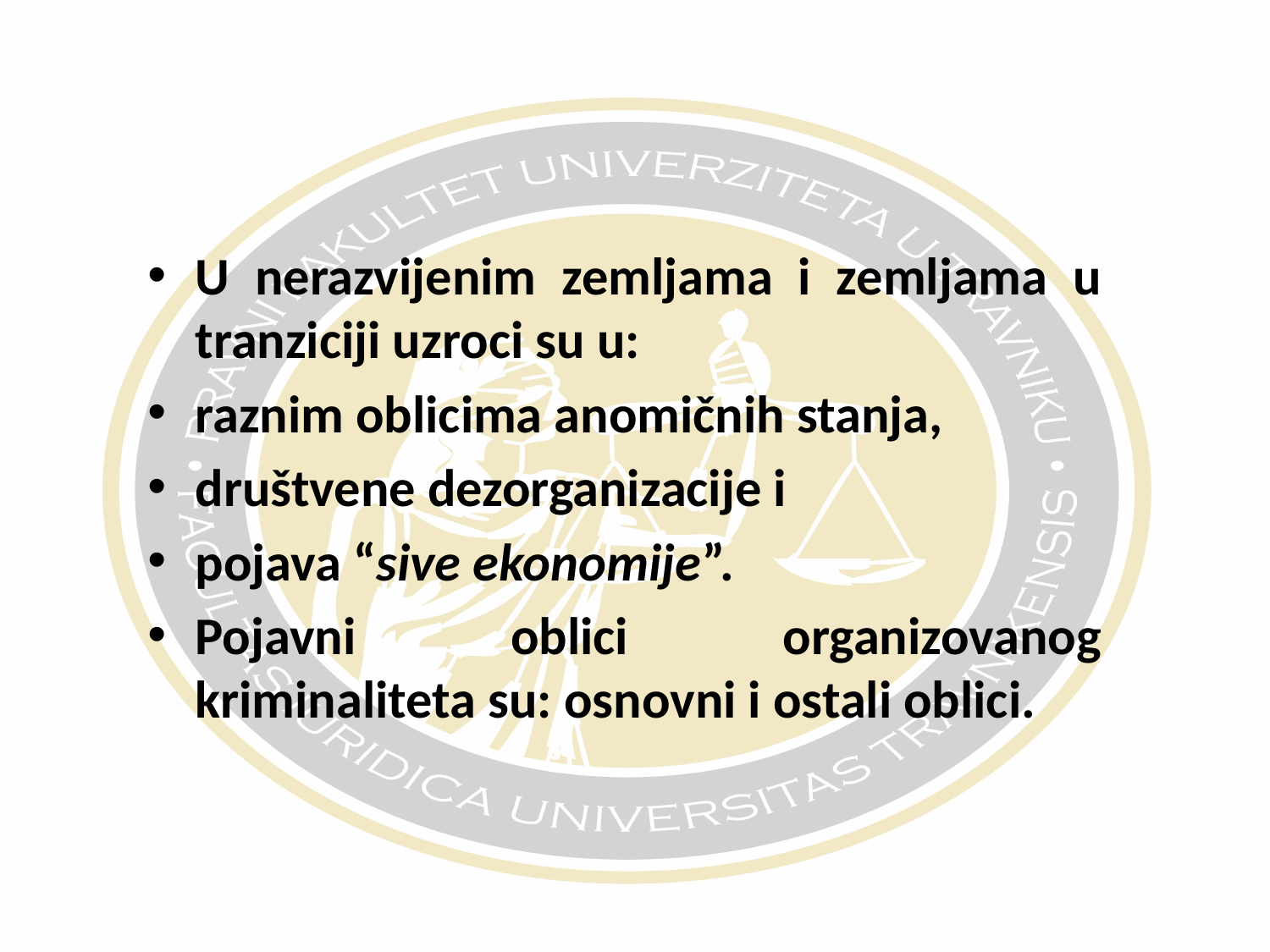

#
U nerazvijenim zemljama i zemljama u tranziciji uzroci su u:
raznim oblicima anomičnih stanja,
društvene dezorganizacije i
pojava “sive ekonomije”.
Pojavni oblici organizovanog kriminaliteta su: osnovni i ostali oblici.